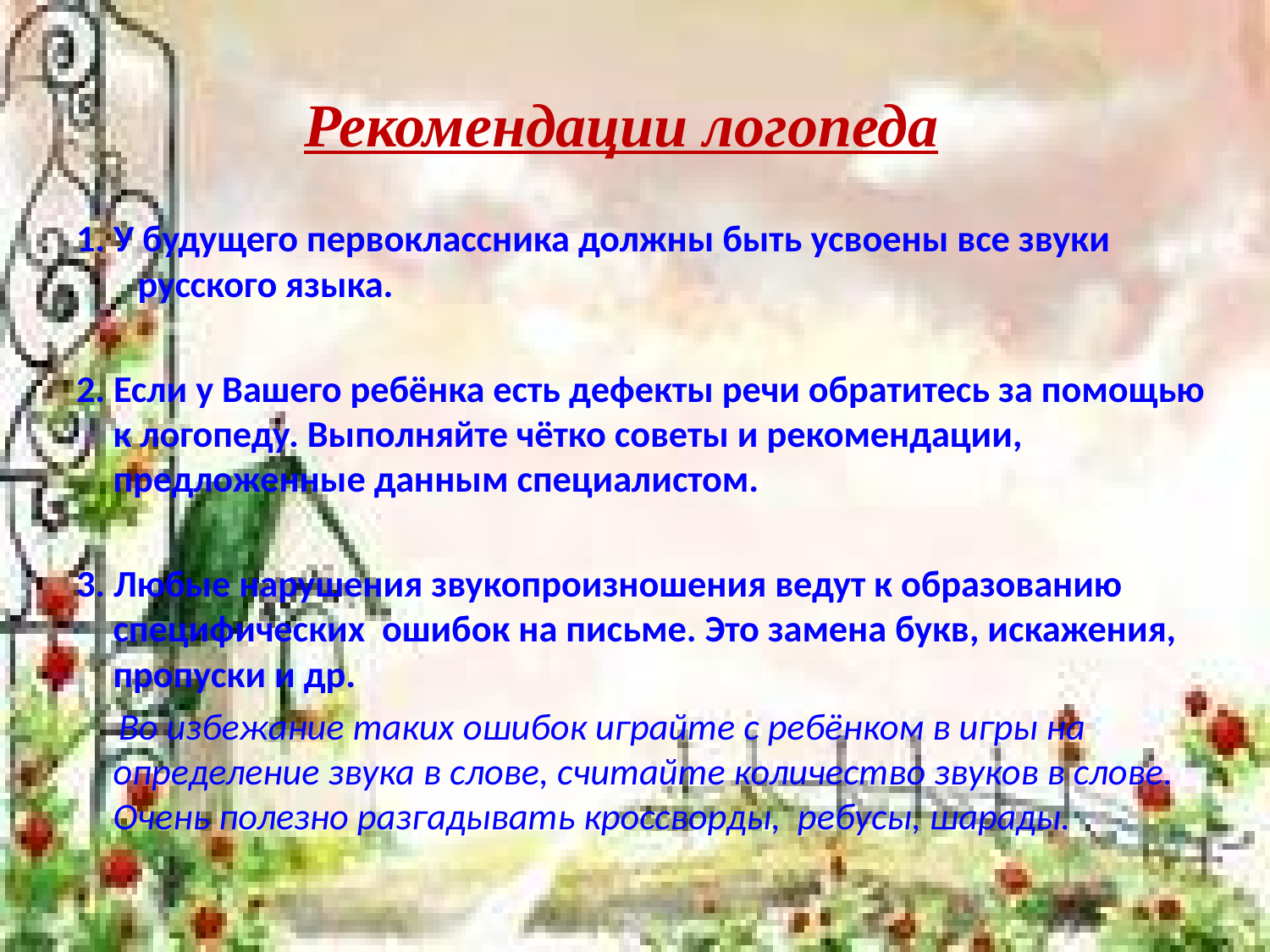

# Рекомендации логопеда
1. У будущего первоклассника должны быть усвоены все звуки русского языка.

2. Если у Вашего ребёнка есть дефекты речи обратитесь за помощью к логопеду. Выполняйте чётко советы и рекомендации, предложенные данным специалистом.

3. Любые нарушения звукопроизношения ведут к образованию специфических  ошибок на письме. Это замена букв, искажения, пропуски и др.
     Во избежание таких ошибок играйте с ребёнком в игры на определение звука в слове, считайте количество звуков в слове. Очень полезно разгадывать кроссворды,  ребусы, шарады.